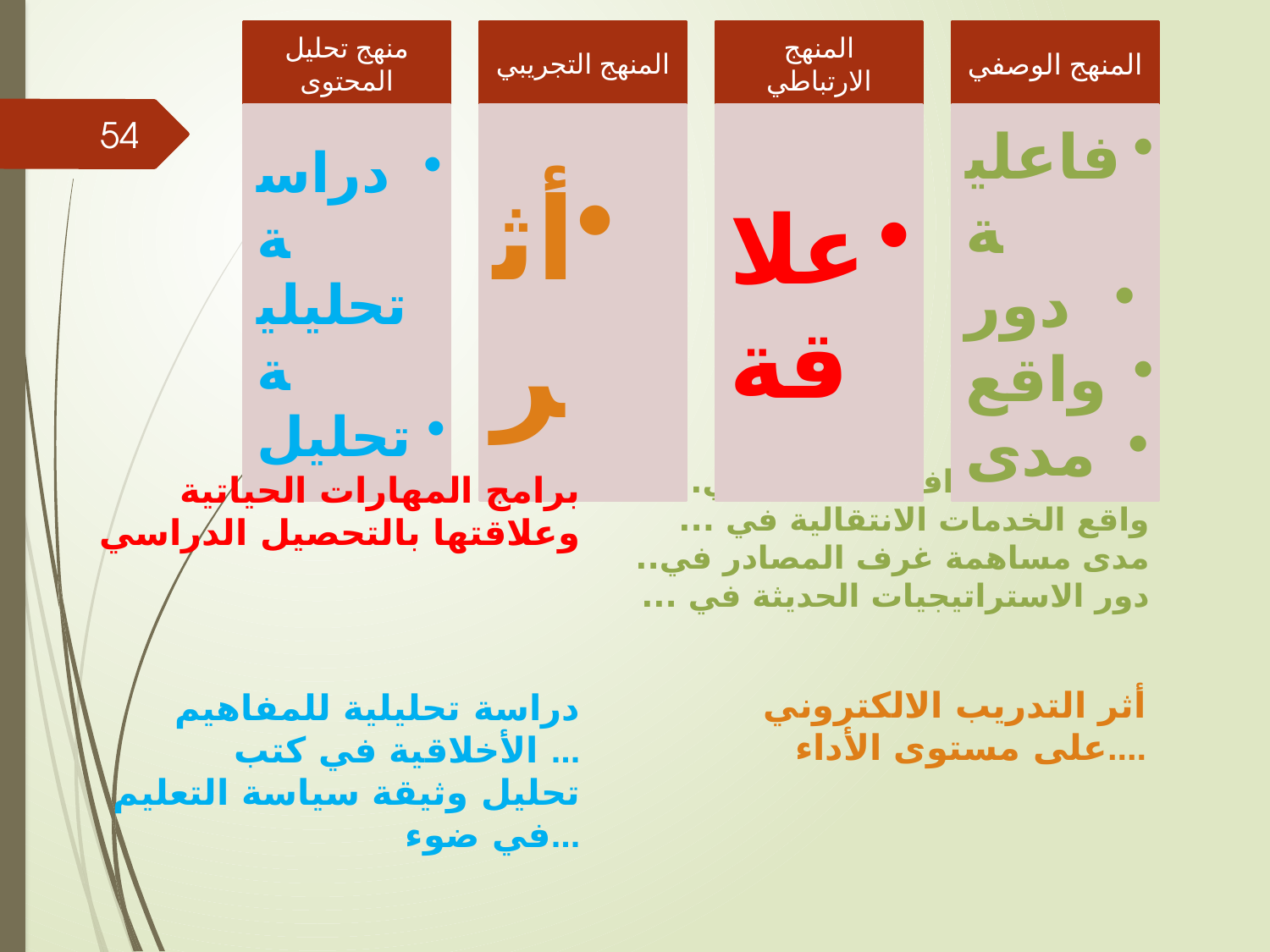

منهج تحليل المحتوى
دراسة تحليلية
المنهج الوصفي
فاعلية
دور
المنهج التجريبي
واقع
مدى
أثر
تحليل
54
# فاعلية الإشراف التعاوني في.... واقع الخدمات الانتقالية في ... مدى مساهمة غرف المصادر في.. دور الاستراتيجيات الحديثة في ...
برامج المهارات الحياتية وعلاقتها بالتحصيل الدراسي
أثر التدريب الالكتروني على مستوى الأداء....
دراسة تحليلية للمفاهيم الأخلاقية في كتب ...
تحليل وثيقة سياسة التعليم في ضوء...